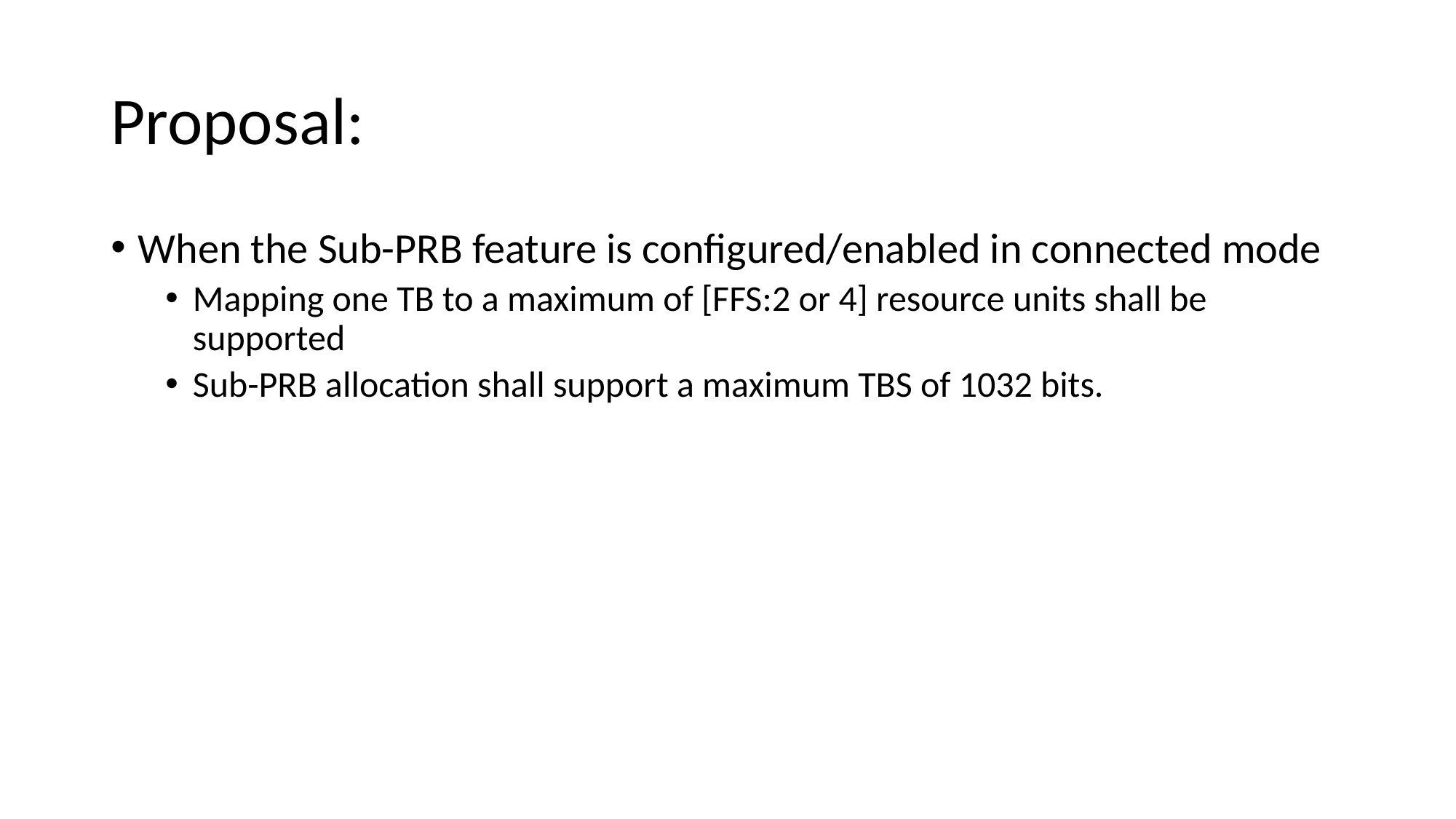

# Proposal:
When the Sub-PRB feature is configured/enabled in connected mode
Mapping one TB to a maximum of [FFS:2 or 4] resource units shall be supported
Sub-PRB allocation shall support a maximum TBS of 1032 bits.